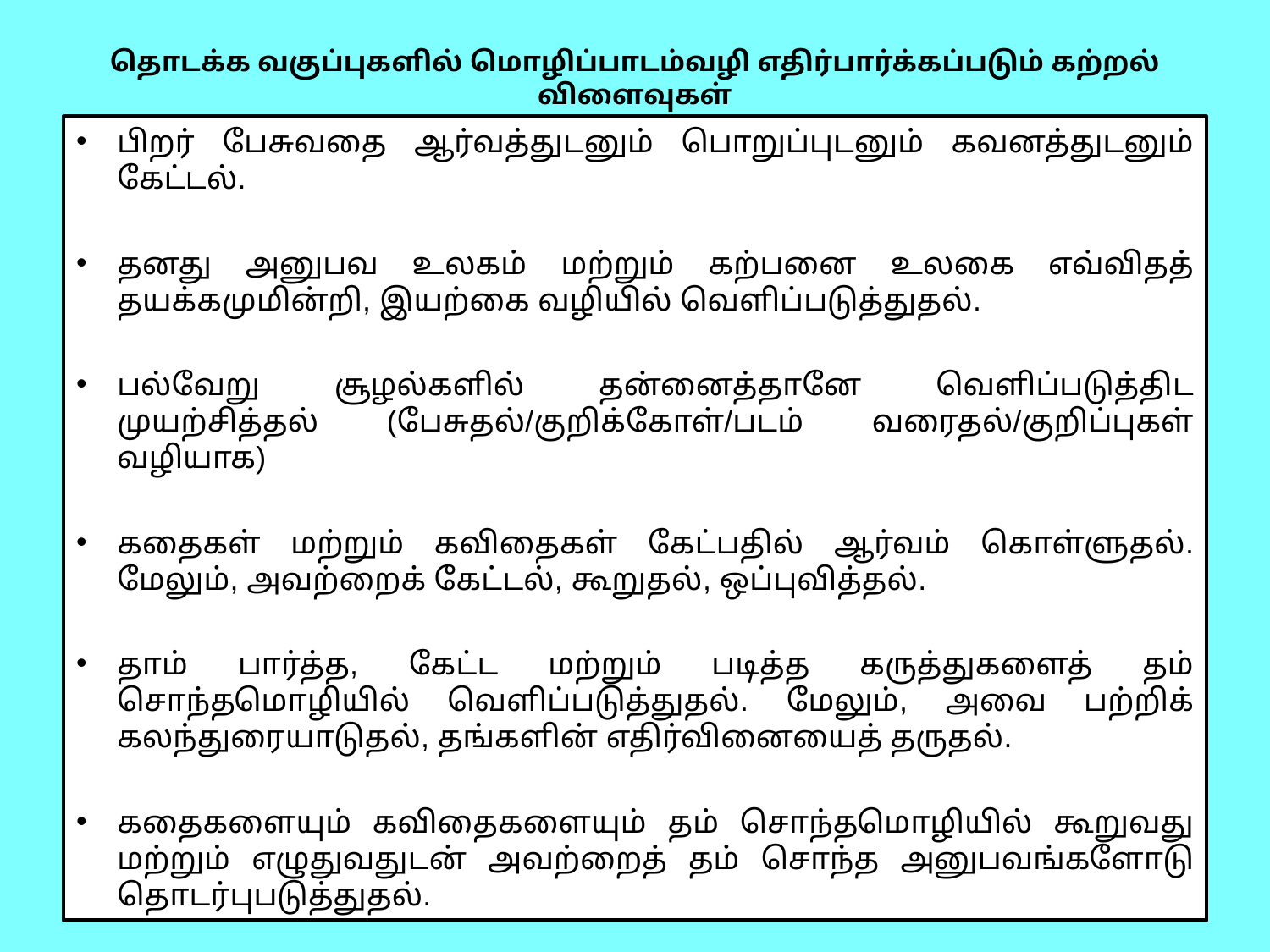

# தொடக்க வகுப்புகளில் மொழிப்பாடம்வழி எதிர்பார்க்கப்படும் கற்றல் விளைவுகள்
பிறர் பேசுவதை ஆர்வத்துடனும் பொறுப்புடனும் கவனத்துடனும் கேட்டல்.

தனது அனுபவ உலகம் மற்றும் கற்பனை உலகை எவ்விதத் தயக்கமுமின்றி, இயற்கை வழியில் வெளிப்படுத்துதல்.

பல்வேறு சூழல்களில் தன்னைத்தானே வெளிப்படுத்திட முயற்சித்தல் (பேசுதல்/குறிக்கோள்/படம் வரைதல்/குறிப்புகள் வழியாக)

கதைகள் மற்றும் கவிதைகள் கேட்பதில் ஆர்வம் கொள்ளுதல். மேலும், அவற்றைக் கேட்டல், கூறுதல், ஒப்புவித்தல்.

தாம் பார்த்த, கேட்ட மற்றும் படித்த கருத்துகளைத் தம் சொந்தமொழியில் வெளிப்படுத்துதல். மேலும், அவை பற்றிக் கலந்துரையாடுதல், தங்களின் எதிர்வினையைத் தருதல்.

கதைகளையும் கவிதைகளையும் தம் சொந்தமொழியில் கூறுவது மற்றும் எழுதுவதுடன் அவற்றைத் தம் சொந்த அனுபவங்களோடு தொடர்புபடுத்துதல்.